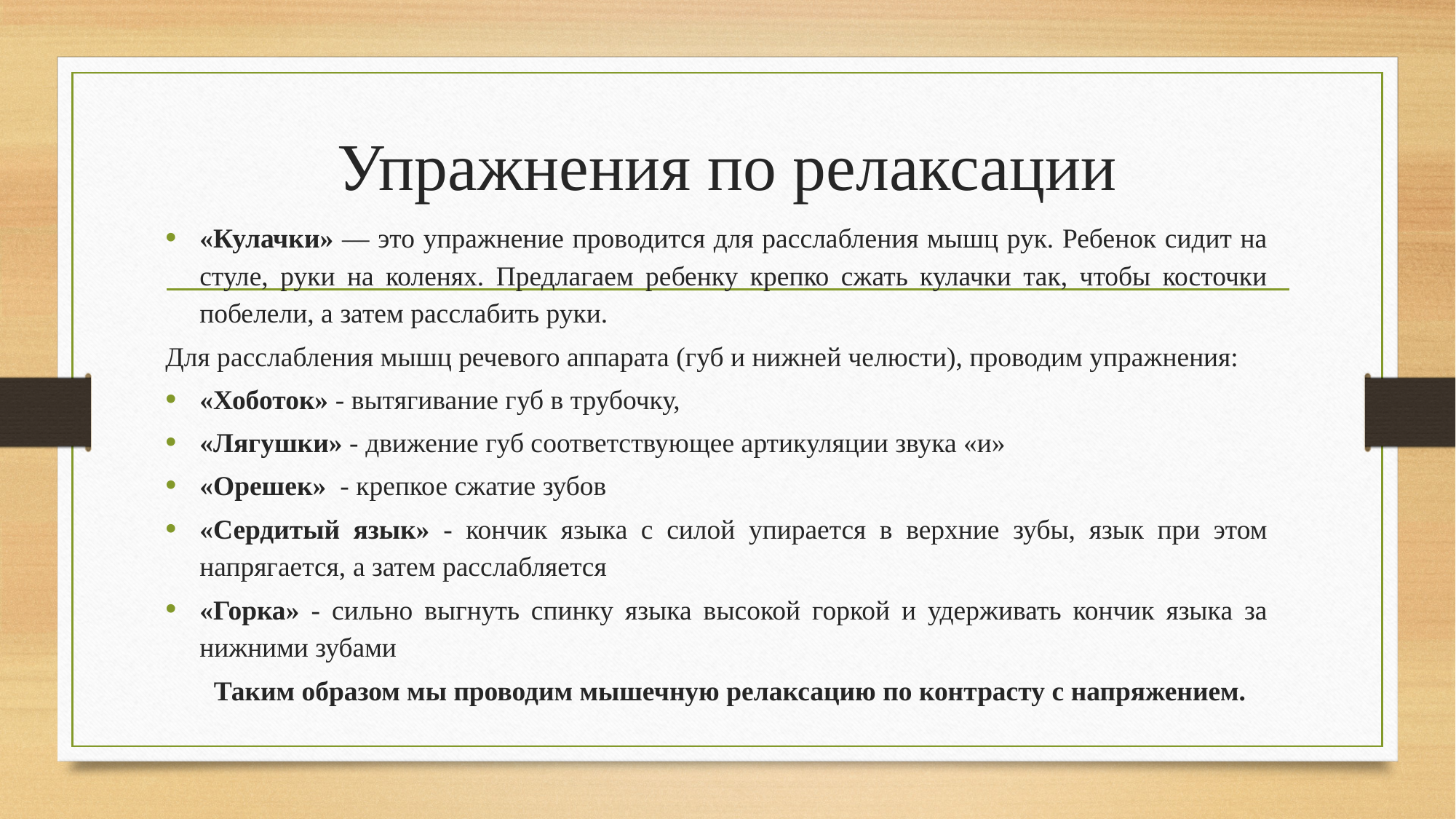

# Упражнения по релаксации
«Кулачки» — это упражнение проводится для расслабления мышц рук. Ребенок сидит на стуле, руки на коленях. Предлагаем ребенку крепко сжать кулачки так, чтобы косточки побелели, а затем расслабить руки.
Для расслабления мышц речевого аппарата (губ и нижней челюсти), проводим упражнения:
«Хоботок» - вытягивание губ в трубочку,
«Лягушки» - движение губ соответствующее артикуляции звука «и»
«Орешек»  - крепкое сжатие зубов
«Сердитый язык» - кончик языка с силой упирается в верхние зубы, язык при этом напрягается, а затем расслабляется
«Горка» - сильно выгнуть спинку языка высокой горкой и удерживать кончик языка за нижними зубами
       Таким образом мы проводим мышечную релаксацию по контрасту с напряжением.